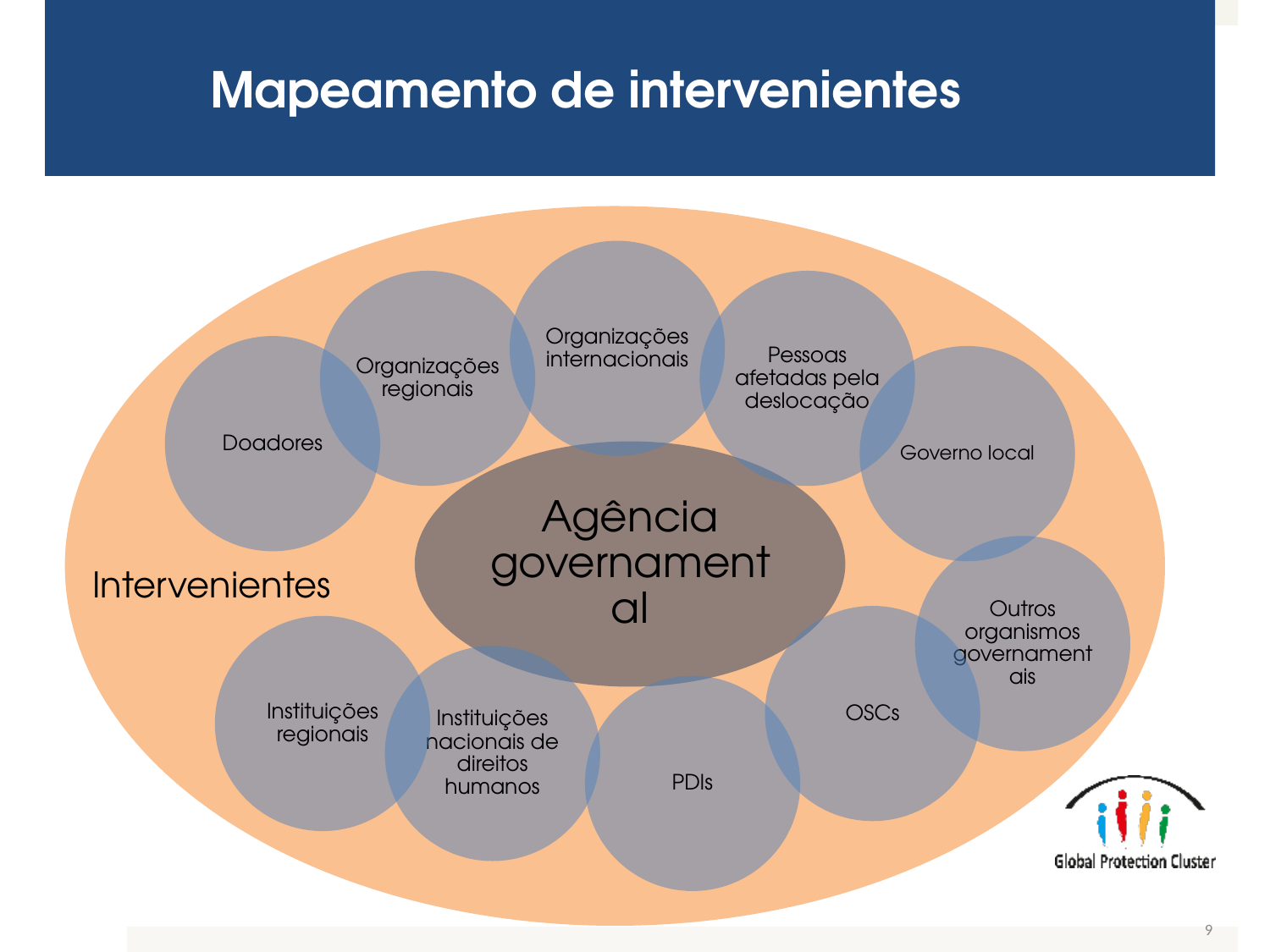

# Mapeamento de intervenientes
Agência governamental
Organizações internacionais
Pessoas afetadas pela deslocação
Governo local
Outros organismos governamentais
OSCs
PDIs
Instituições nacionais de direitos humanos
Instituições regionais
Doadores
Organizações regionais

Intervenientes